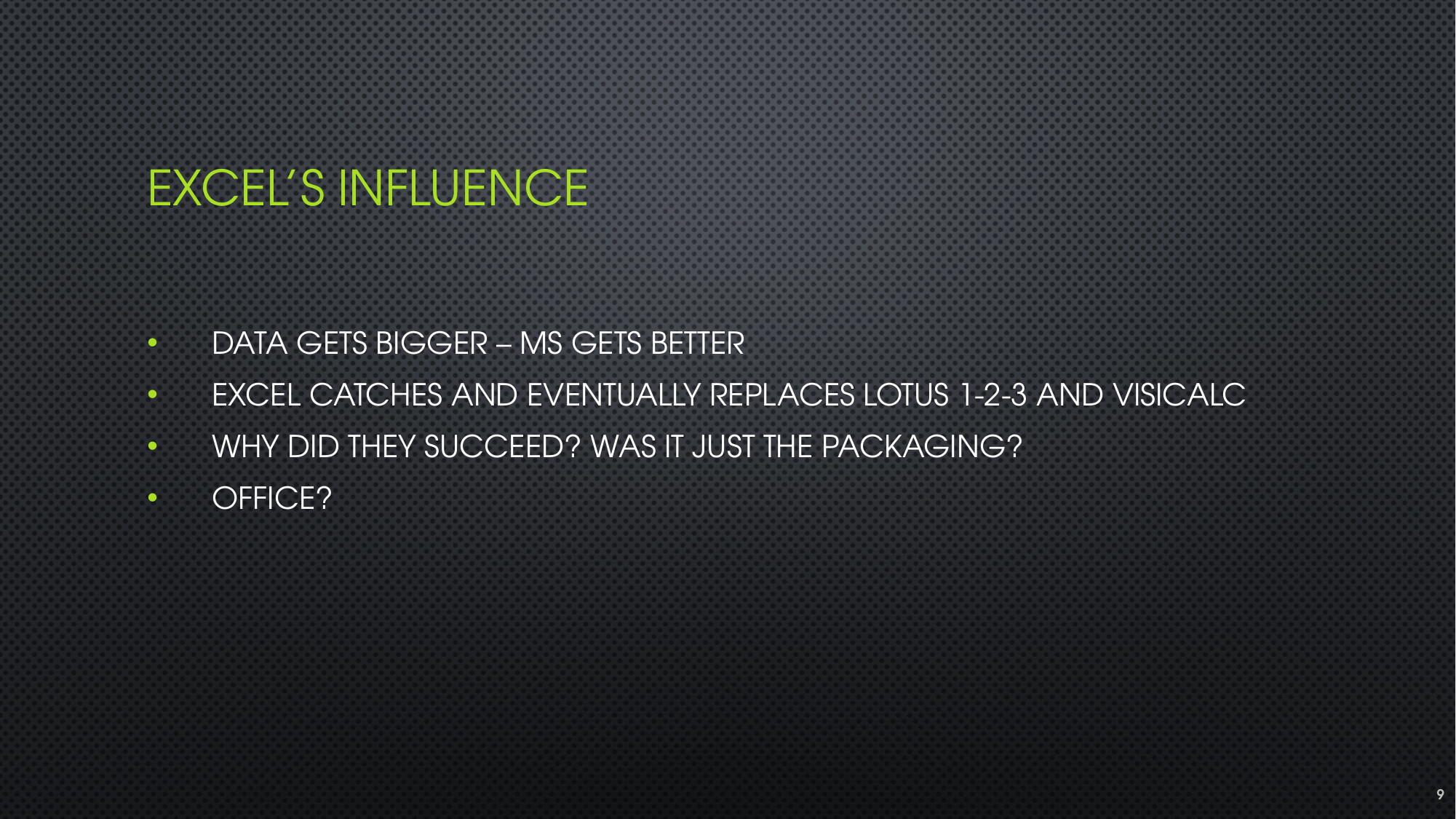

# Excel’s Influence
DATA gets bigger – MS gets better
Excel catches and eventually replaces Lotus 1-2-3 and VisiCalc
Why did they succeed? Was it just the packaging?
Office?
9